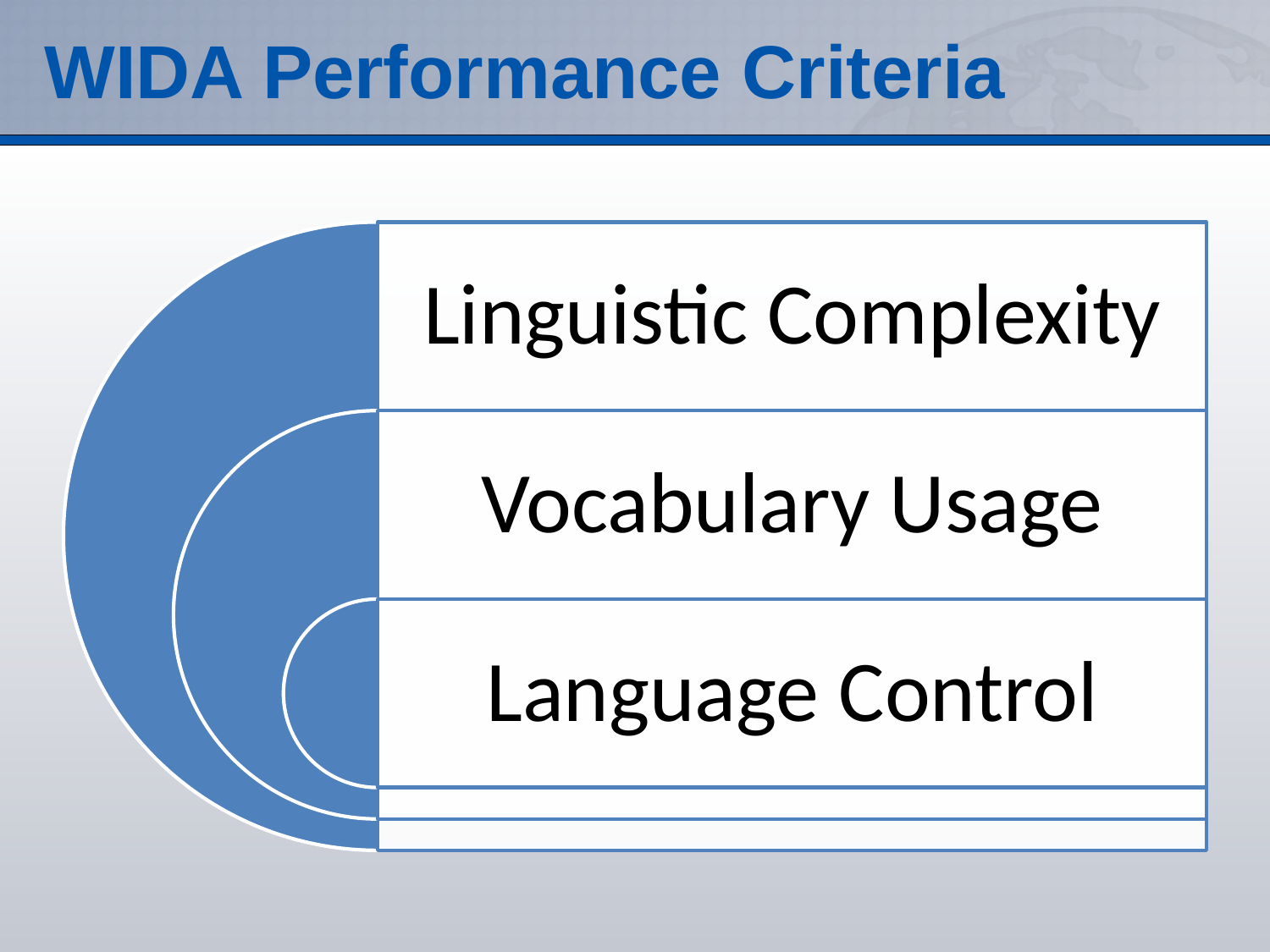

# WIDA Performance Criteria
Linguistic Complexity
Vocabulary Usage
Language Control